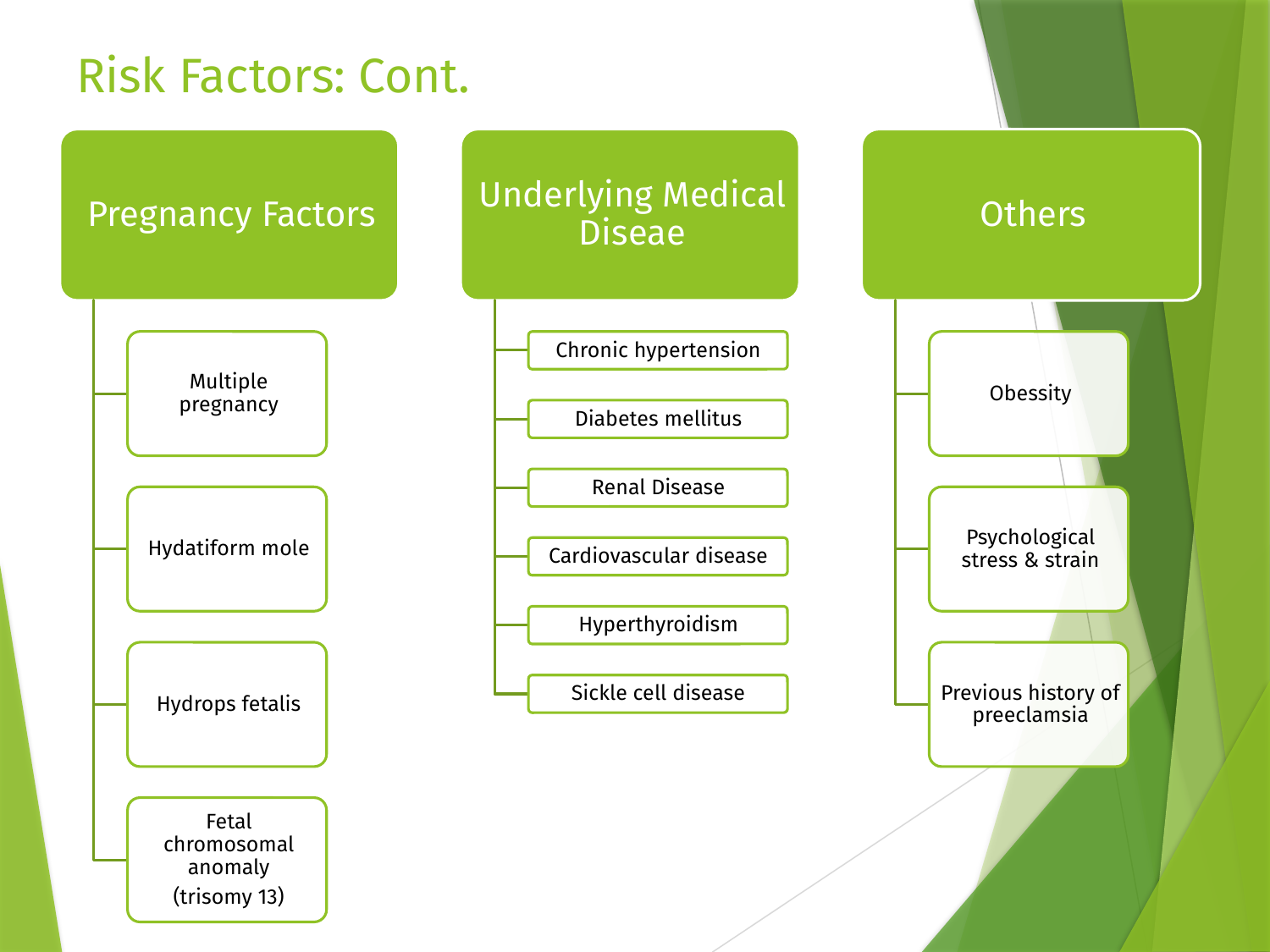

# Risk Factors: Cont.
Pregnancy Factors
Multiple pregnancy
Hydatiform mole
Hydrops fetalis
Fetal chromosomal anomaly
(trisomy 13)
Underlying Medical Diseae
Chronic hypertension
Diabetes mellitus
Renal Disease
Cardiovascular disease
Hyperthyroidism
Sickle cell disease
Others
Obessity
Psychological stress & strain
Previous history of preeclamsia